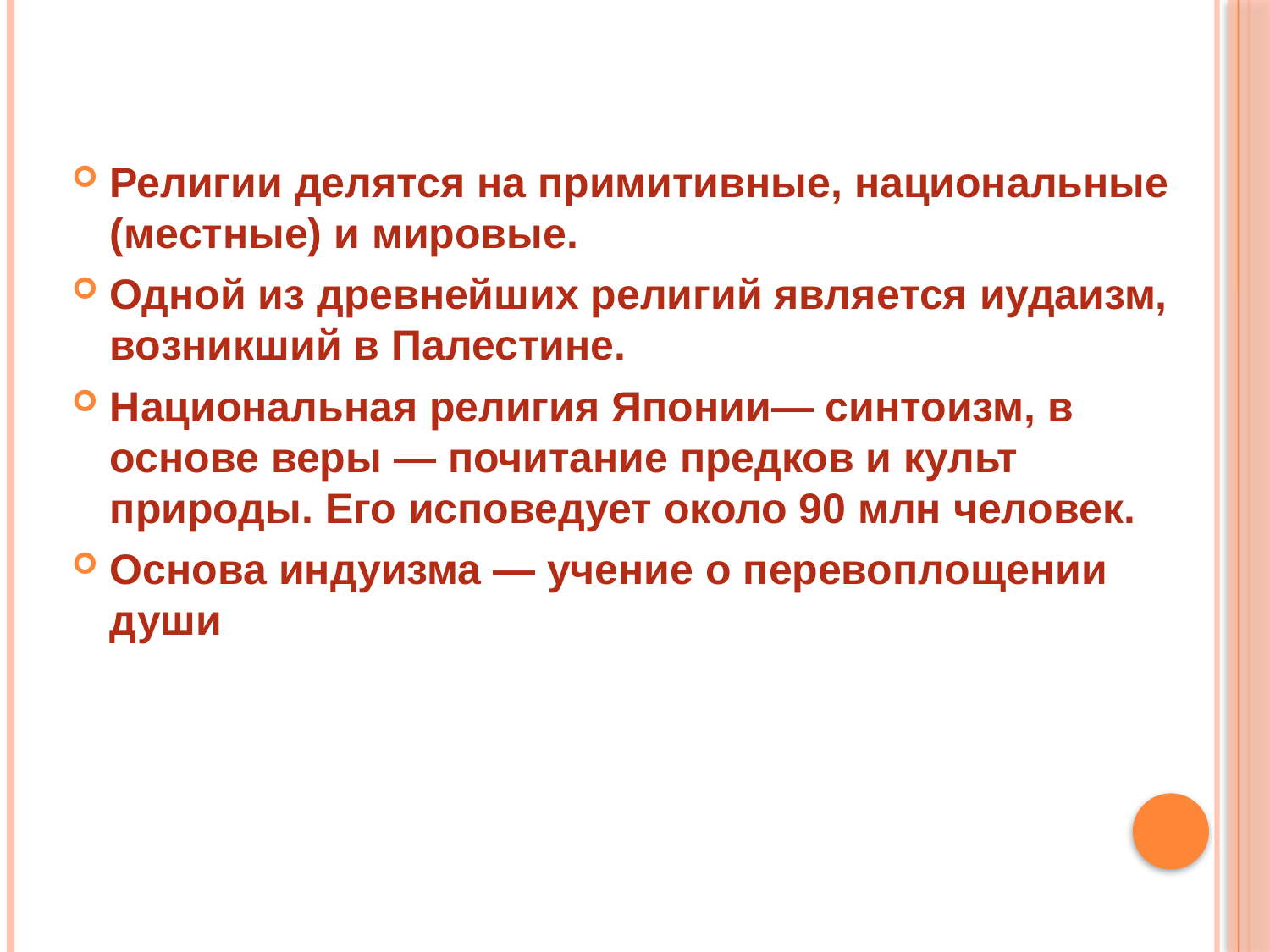

Религии делятся на примитивные, национальные (местные) и мировые.
Одной из древнейших религий является иудаизм, возникший в Палестине.
Национальная религия Японии— синтоизм, в основе веры — почитание предков и культ природы. Его исповедует около 90 млн человек.
Основа индуизма — учение о перевоплощении души